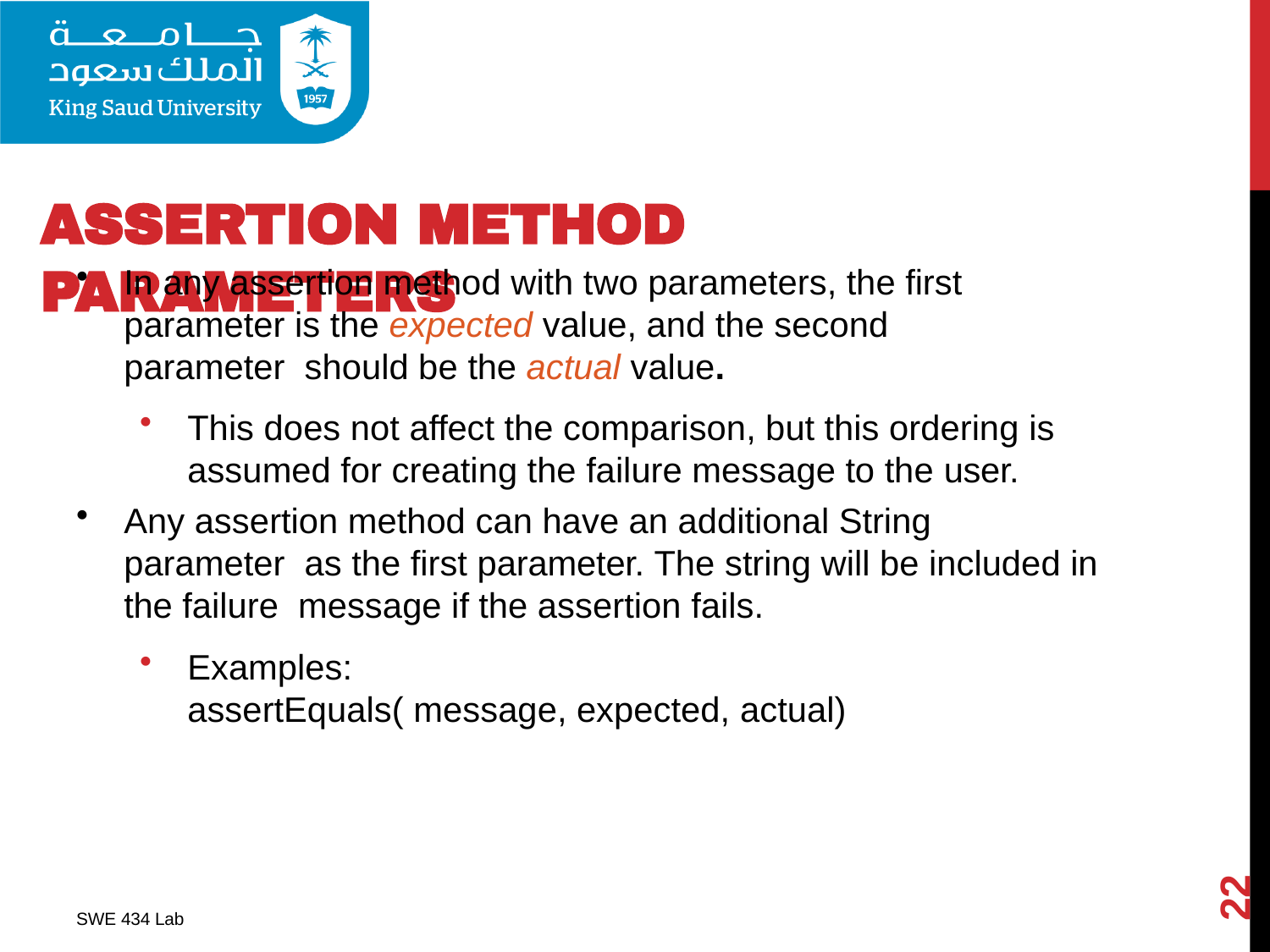

# ASSERTION METHOD PARAMETERS
In any assertion method with two parameters, the first  parameter is the expected value, and the second parameter  should be the actual value.
This does not affect the comparison, but this ordering is
assumed for creating the failure message to the user.
Any assertion method can have an additional String parameter  as the first parameter. The string will be included in the failure  message if the assertion fails.
Examples:
assertEquals( message, expected, actual)
22
SWE 434 Lab